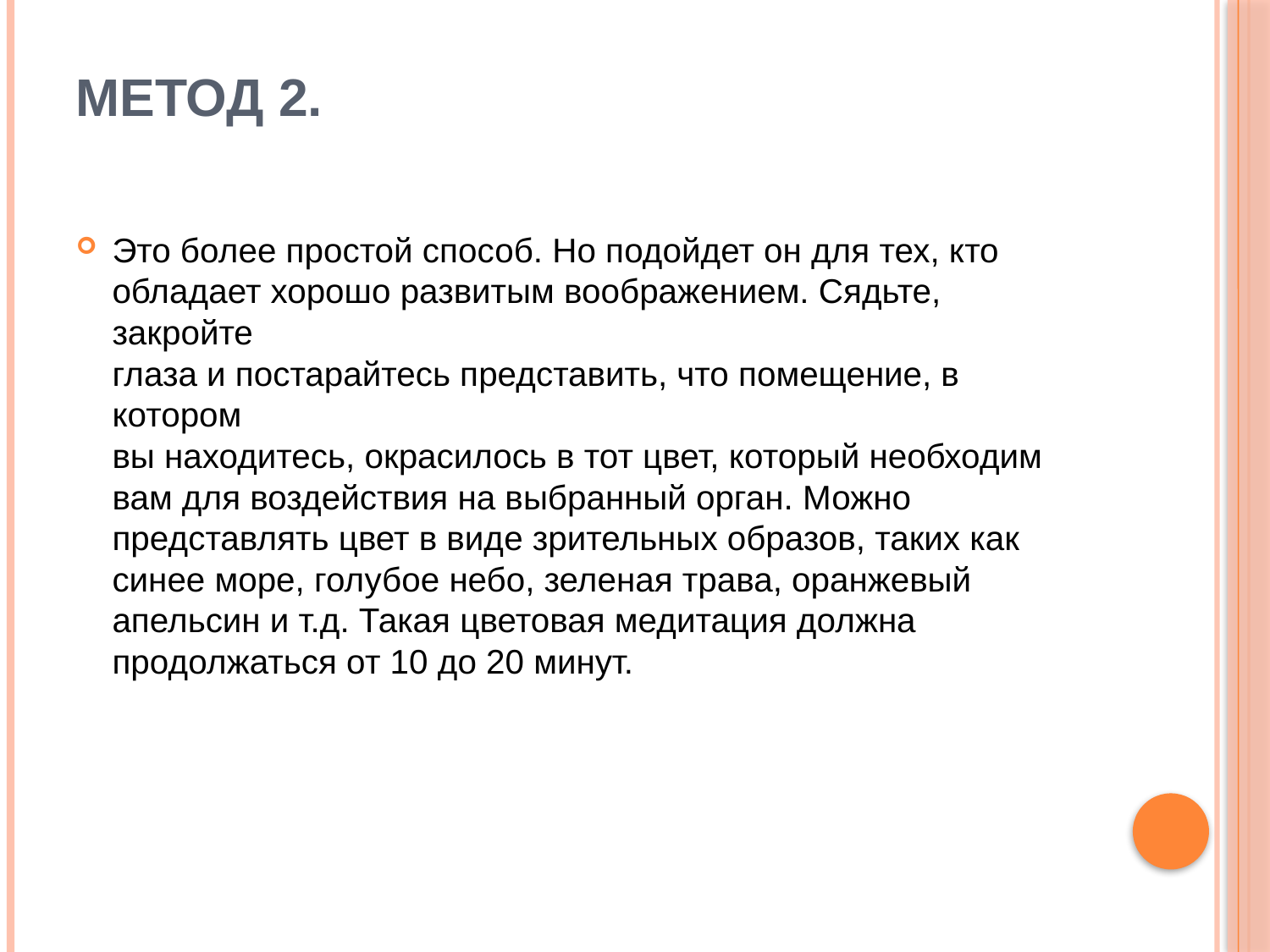

# Метод 2.
Это более простой способ. Но подойдет он для тех, кто
обладает хорошо развитым воображением. Сядьте, закройте
глаза и постарайтесь представить, что помещение, в котором
вы находитесь, окрасилось в тот цвет, который необходим
вам для воздействия на выбранный орган. Можно
представлять цвет в виде зрительных образов, таких как
синее море, голубое небо, зеленая трава, оранжевый
апельсин и т.д. Такая цветовая медитация должна
продолжаться от 10 до 20 минут.